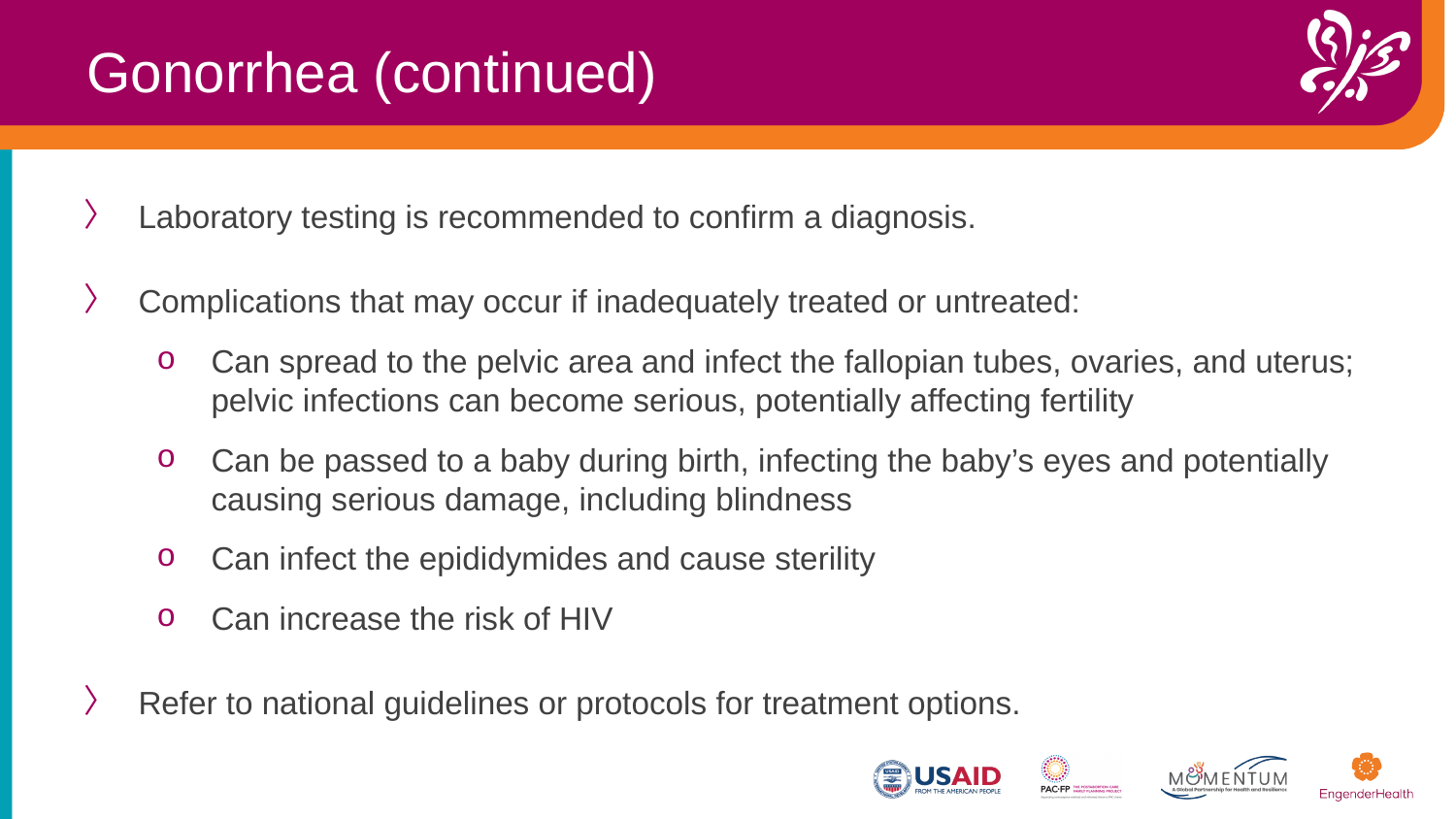

Gonorrhea (continued)
Laboratory testing is recommended to confirm a diagnosis.
Complications that may occur if inadequately treated or untreated:
Can spread to the pelvic area and infect the fallopian tubes, ovaries, and uterus; pelvic infections can become serious, potentially affecting fertility
Can be passed to a baby during birth, infecting the baby’s eyes and potentially causing serious damage, including blindness
Can infect the epididymides and cause sterility
Can increase the risk of HIV
​Refer to national guidelines or protocols for treatment options.